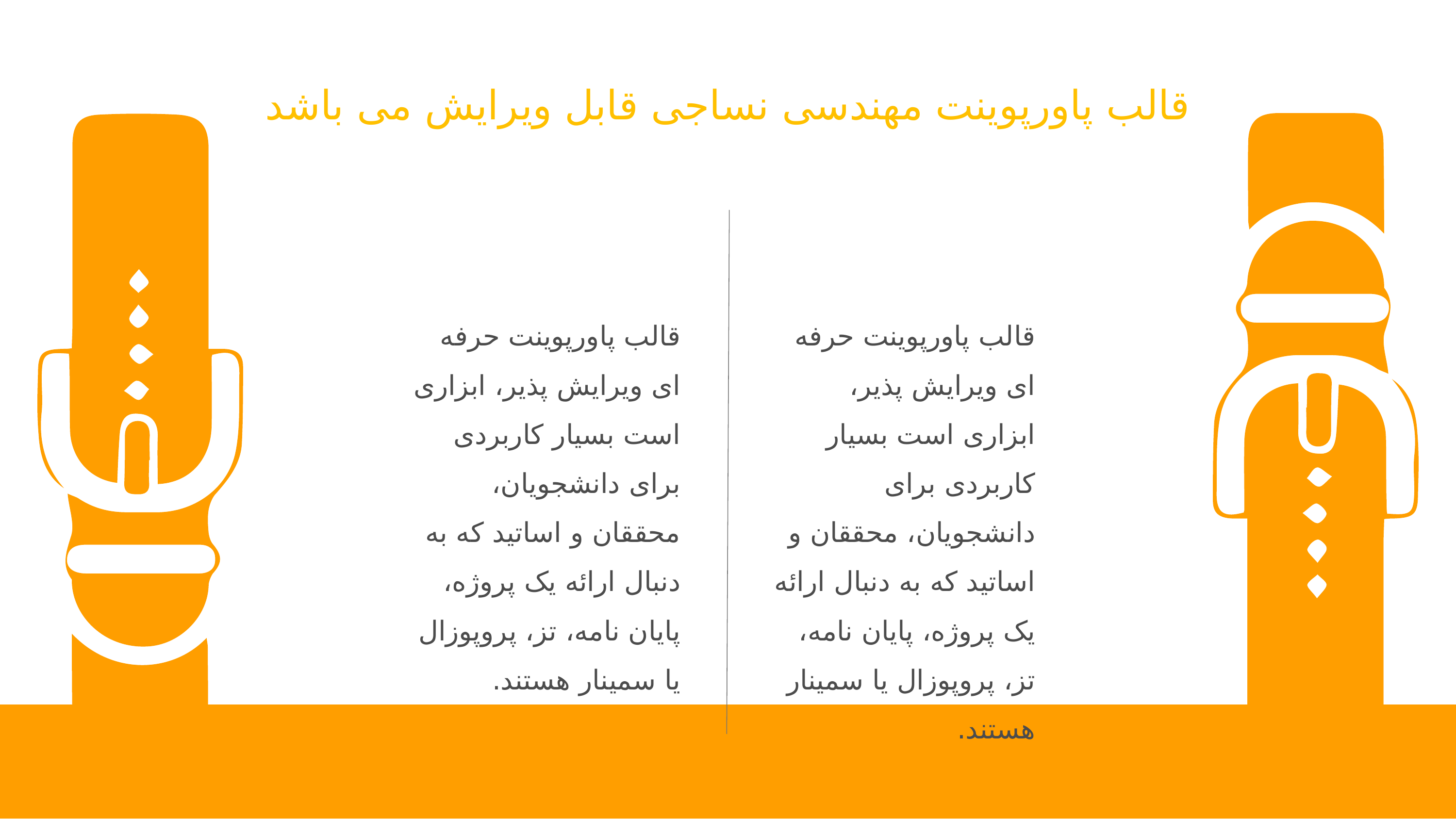

قالب پاورپوینت مهندسی نساجی قابل ویرایش می باشد

قالب پاورپوینت حرفه ای ویرایش پذیر، ابزاری است بسیار کاربردی برای دانشجویان، محققان و اساتید که به دنبال ارائه یک پروژه، پایان نامه، تز، پروپوزال یا سمینار هستند.
قالب پاورپوینت حرفه ای ویرایش پذیر، ابزاری است بسیار کاربردی برای دانشجویان، محققان و اساتید که به دنبال ارائه یک پروژه، پایان نامه، تز، پروپوزال یا سمینار هستند.

1

1

2

2

3

3